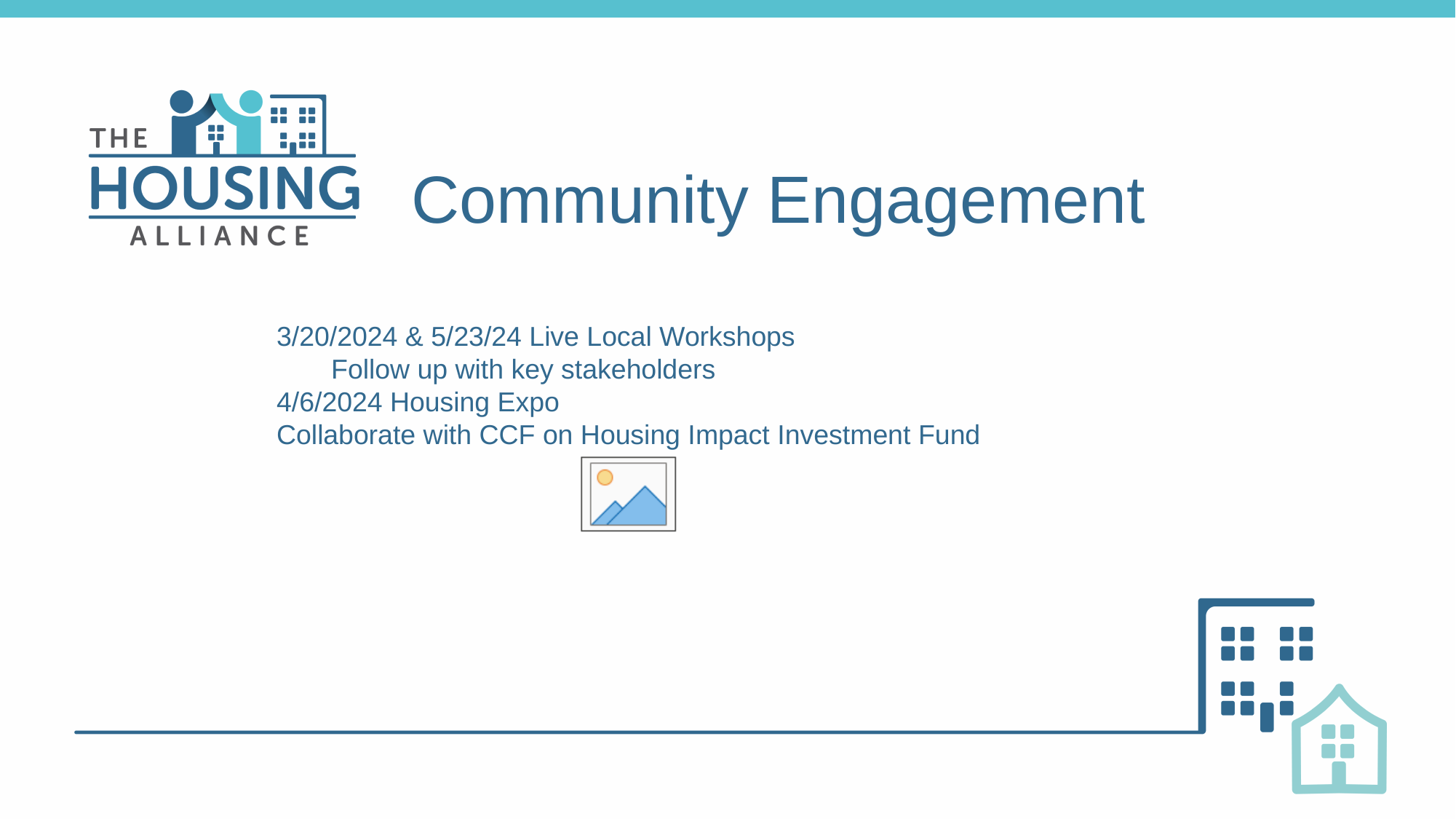

# Community Engagement

3/20/2024 & 5/23/24 Live Local Workshops
Follow up with key stakeholders
4/6/2024 Housing Expo
Collaborate with CCF on Housing Impact Investment Fund